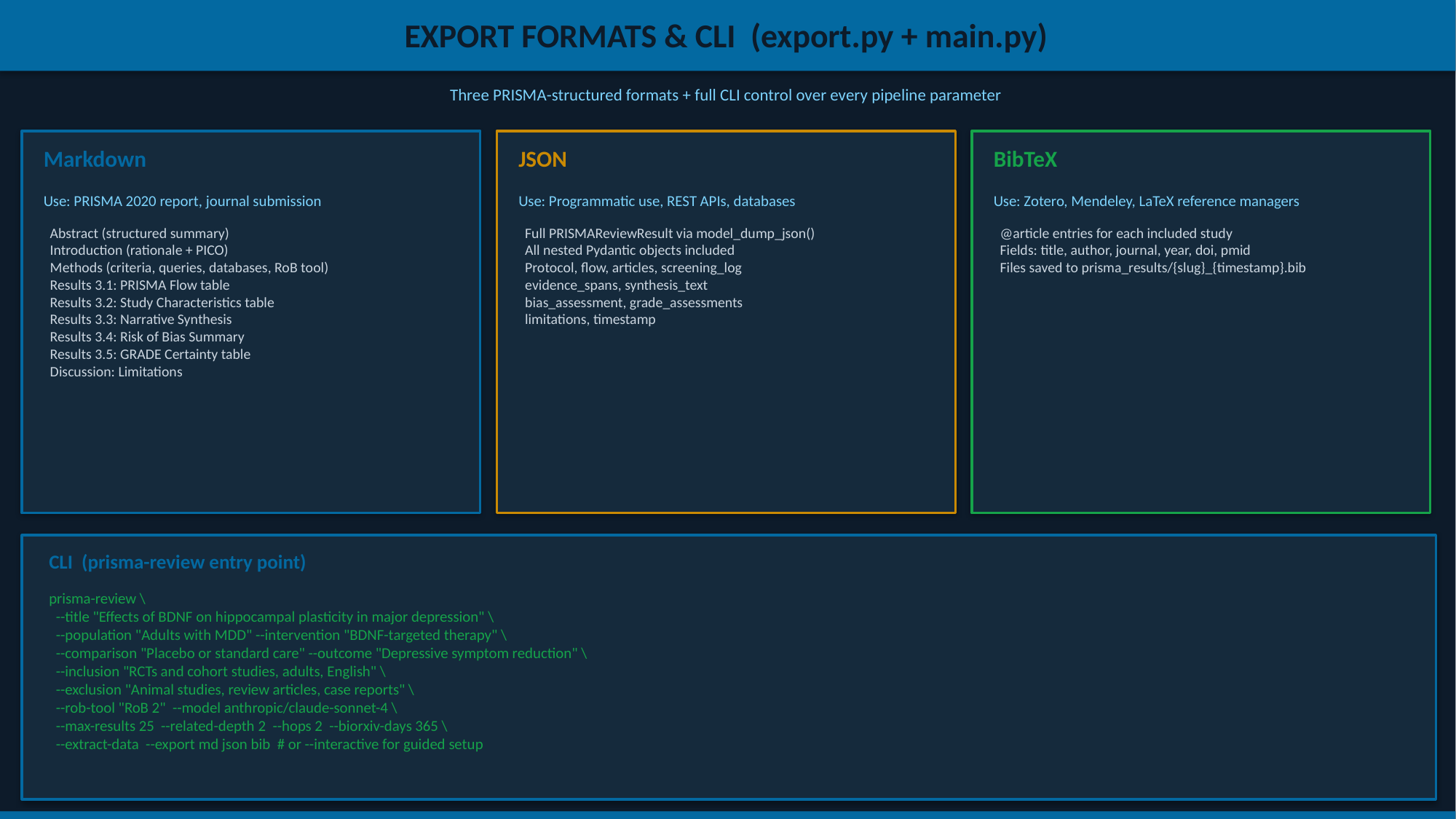

EXPORT FORMATS & CLI  (export.py + main.py)
Three PRISMA-structured formats + full CLI control over every pipeline parameter

Markdown
JSON
BibTeX
Use: PRISMA 2020 report, journal submission
Use: Programmatic use, REST APIs, databases
Use: Zotero, Mendeley, LaTeX reference managers
  Abstract (structured summary)
  Introduction (rationale + PICO)
  Methods (criteria, queries, databases, RoB tool)
  Results 3.1: PRISMA Flow table
  Results 3.2: Study Characteristics table
  Results 3.3: Narrative Synthesis
  Results 3.4: Risk of Bias Summary
  Results 3.5: GRADE Certainty table
  Discussion: Limitations
  Full PRISMAReviewResult via model_dump_json()
  All nested Pydantic objects included
  Protocol, flow, articles, screening_log
  evidence_spans, synthesis_text
  bias_assessment, grade_assessments
  limitations, timestamp
  @article entries for each included study
  Fields: title, author, journal, year, doi, pmid
  Files saved to prisma_results/{slug}_{timestamp}.bib

CLI  (prisma-review entry point)
prisma-review \
  --title "Effects of BDNF on hippocampal plasticity in major depression" \
  --population "Adults with MDD" --intervention "BDNF-targeted therapy" \
  --comparison "Placebo or standard care" --outcome "Depressive symptom reduction" \
  --inclusion "RCTs and cohort studies, adults, English" \
  --exclusion "Animal studies, review articles, case reports" \
  --rob-tool "RoB 2"  --model anthropic/claude-sonnet-4 \
  --max-results 25  --related-depth 2  --hops 2  --biorxiv-days 365 \
  --extract-data  --export md json bib  # or --interactive for guided setup
13